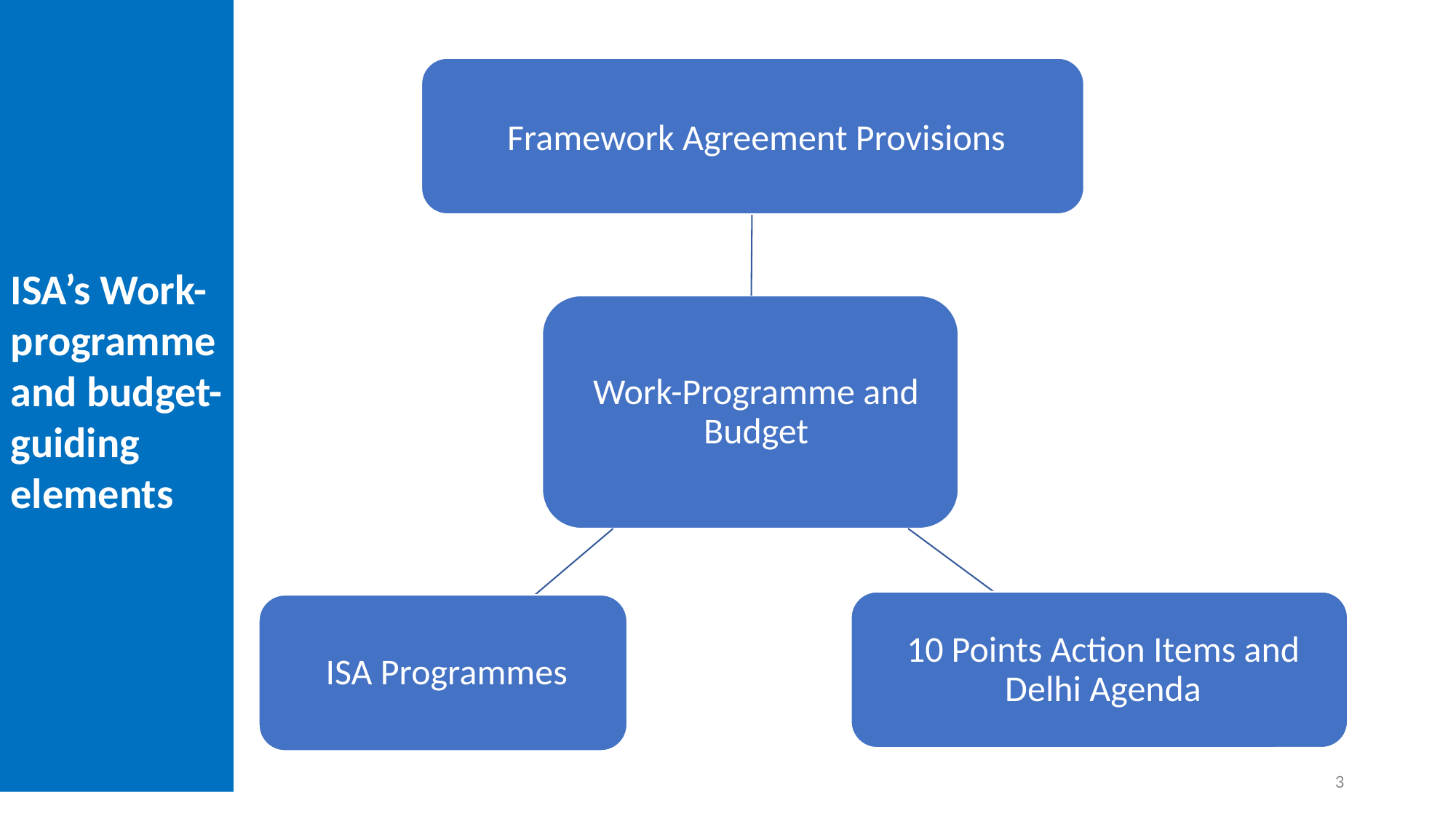

ISA’s Work-programme and budget- guiding elements

Work-Programme and Budget
Framework Agreement Provisions
10 Points Action Items and Delhi Agenda
ISA Programmes
3